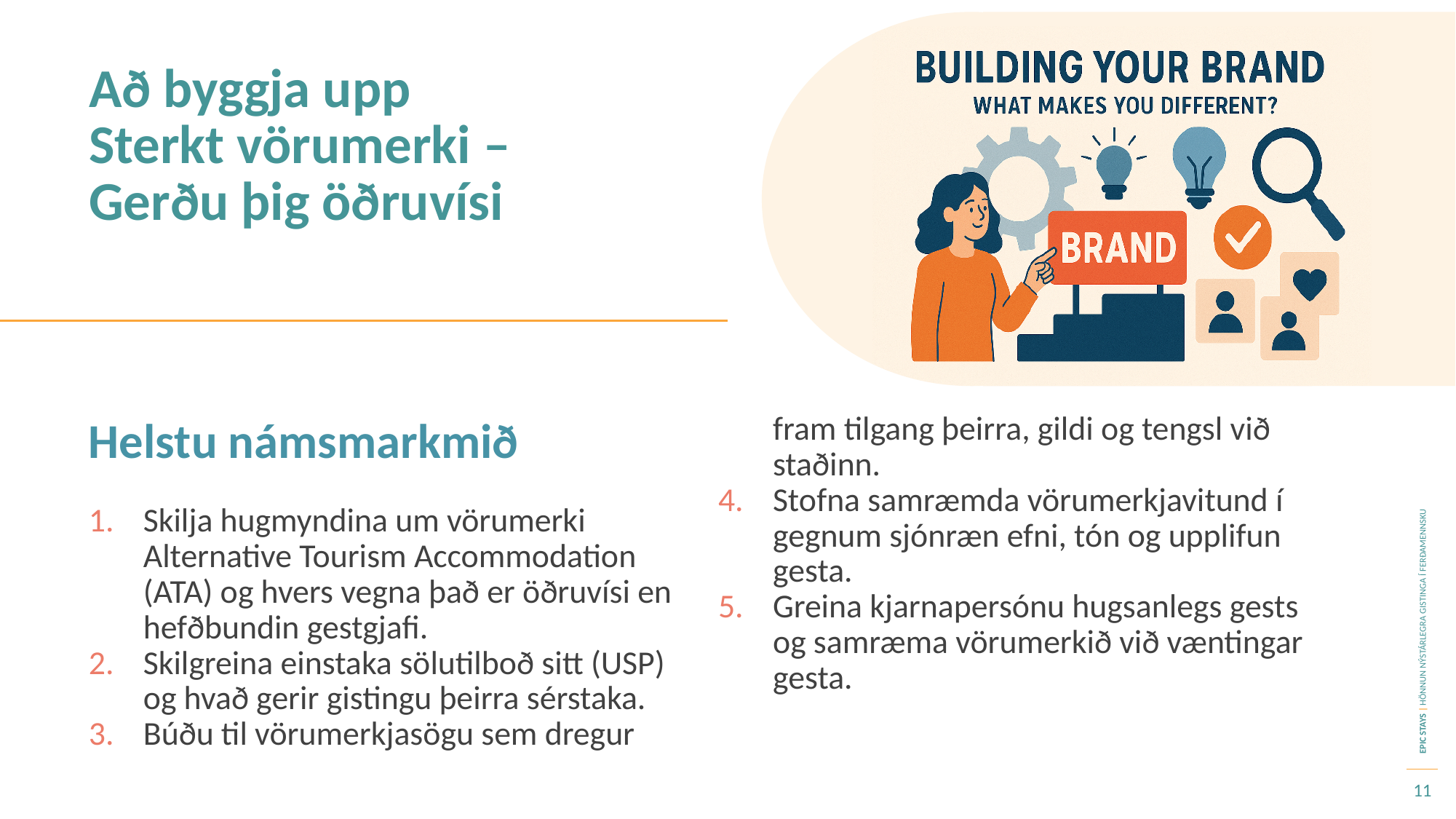

Að byggja upp
Sterkt vörumerki –
Gerðu þig öðruvísi

Helstu námsmarkmið

Skilja hugmyndina um vörumerki Alternative Tourism Accommodation (ATA) og hvers vegna það er öðruvísi en hefðbundin gestgjafi.
Skilgreina einstaka sölutilboð sitt (USP) og hvað gerir gistingu þeirra sérstaka.
Búðu til vörumerkjasögu sem dregur fram tilgang þeirra, gildi og tengsl við staðinn.
Stofna samræmda vörumerkjavitund í gegnum sjónræn efni, tón og upplifun gesta.
Greina kjarnapersónu hugsanlegs gests og samræma vörumerkið við væntingar gesta.

11